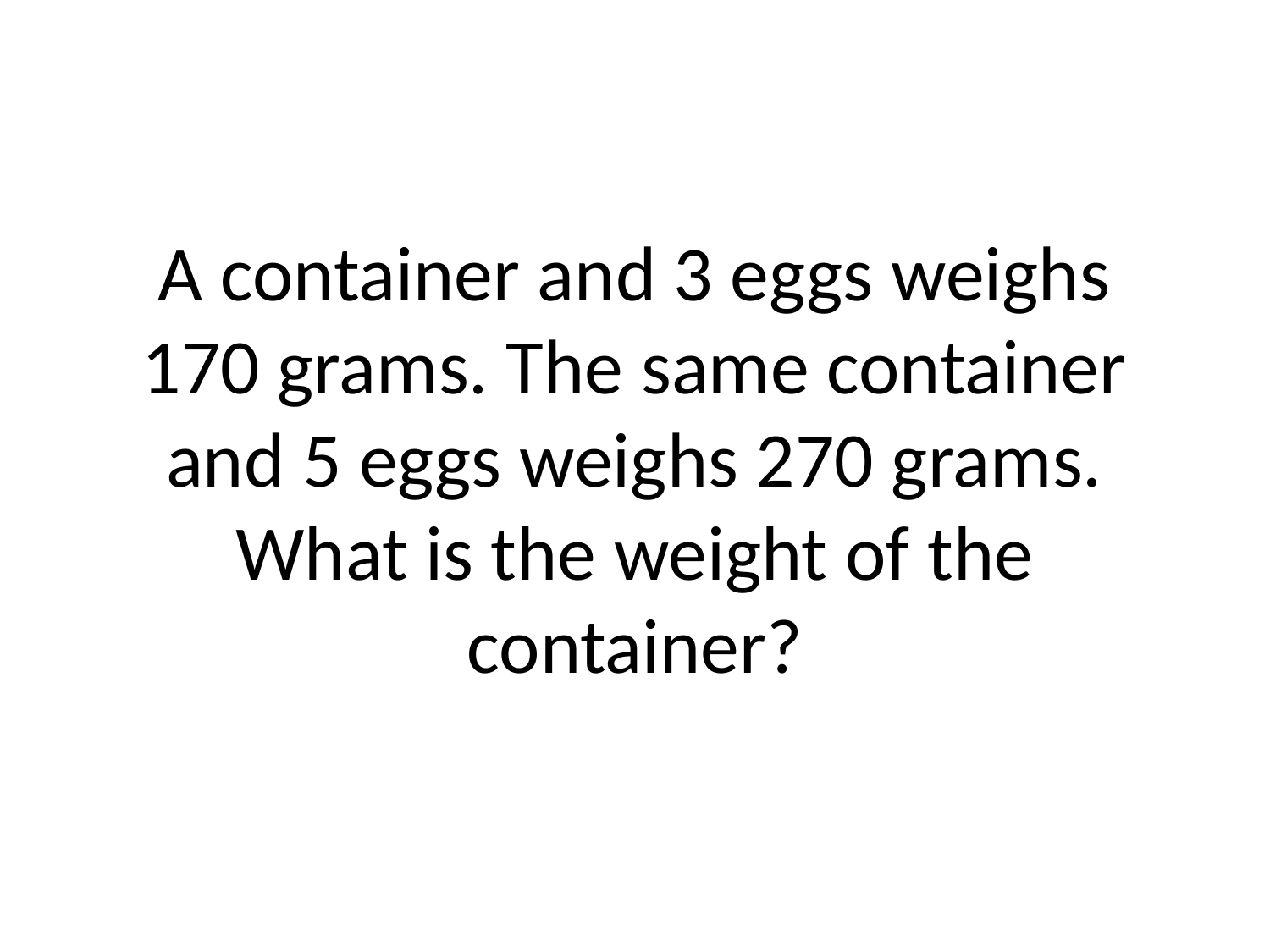

# A container and 3 eggs weighs 170 grams. The same container and 5 eggs weighs 270 grams. What is the weight of the container?